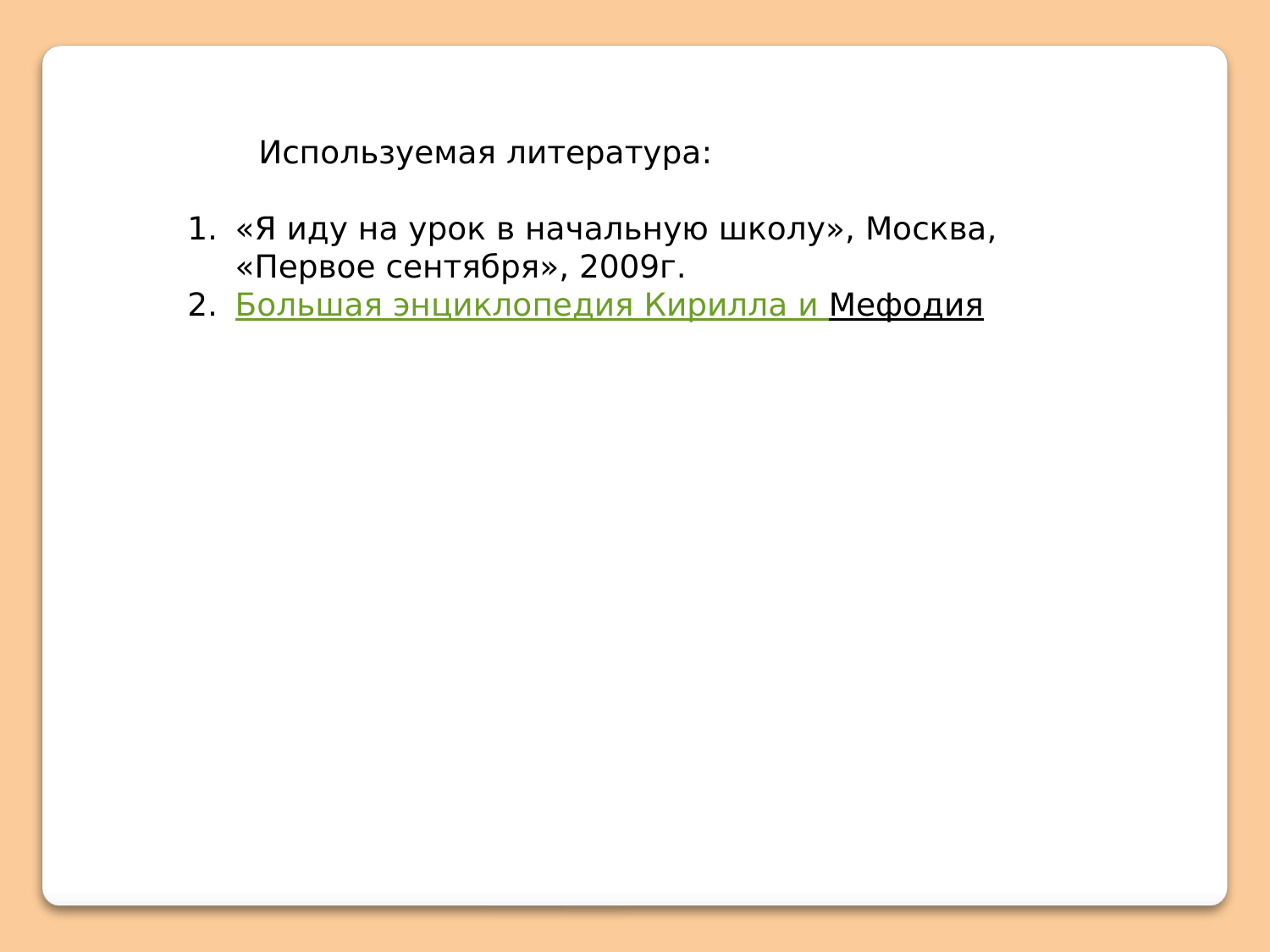

Используемая литература:

«Я иду на урок в начальную школу», Москва, «Первое сентября», 2009г.
Большая энциклопедия Кирилла и Мефодия